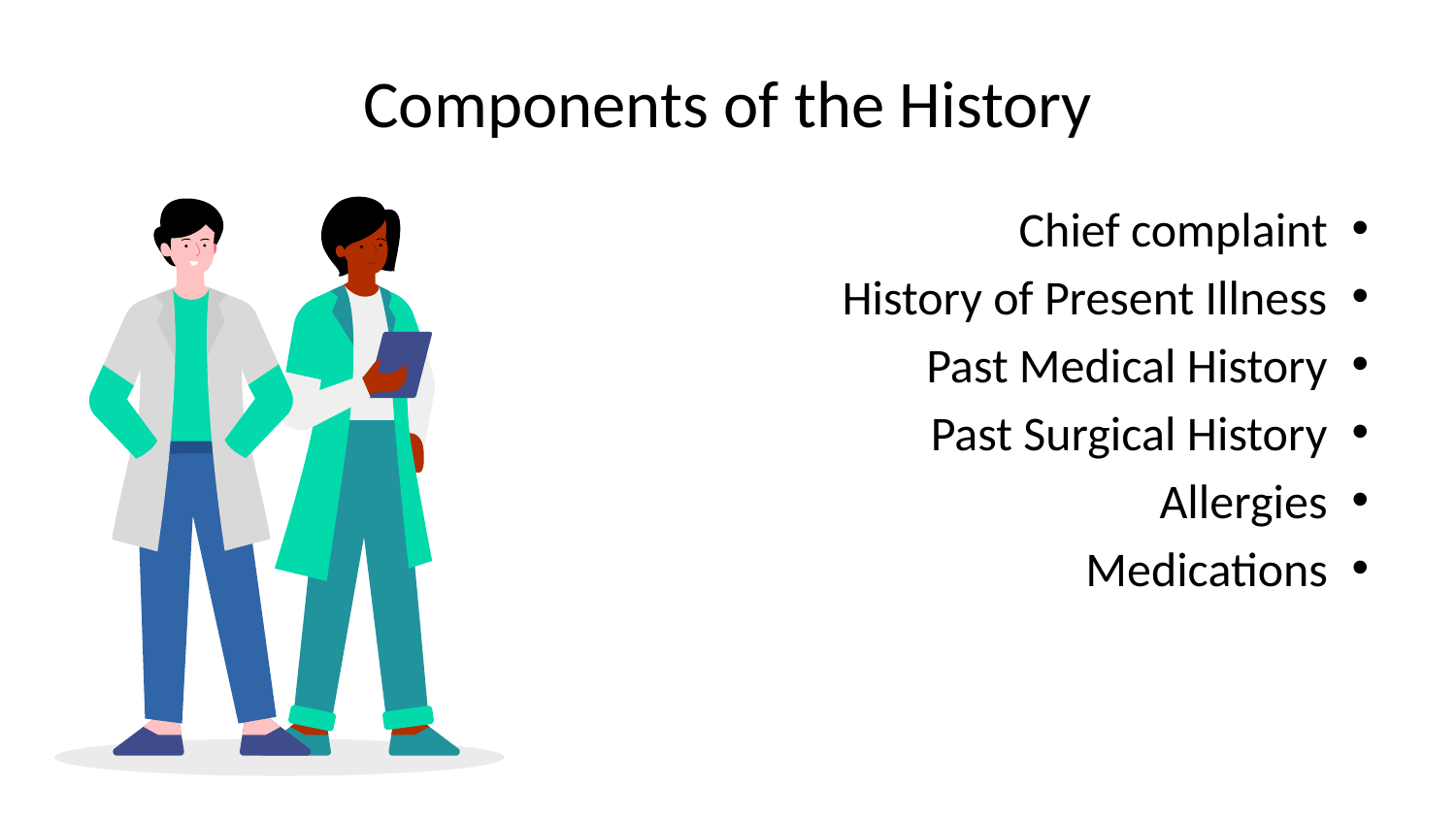

# Components of the History
Chief complaint
History of Present Illness
Past Medical History
Past Surgical History
Allergies
Medications